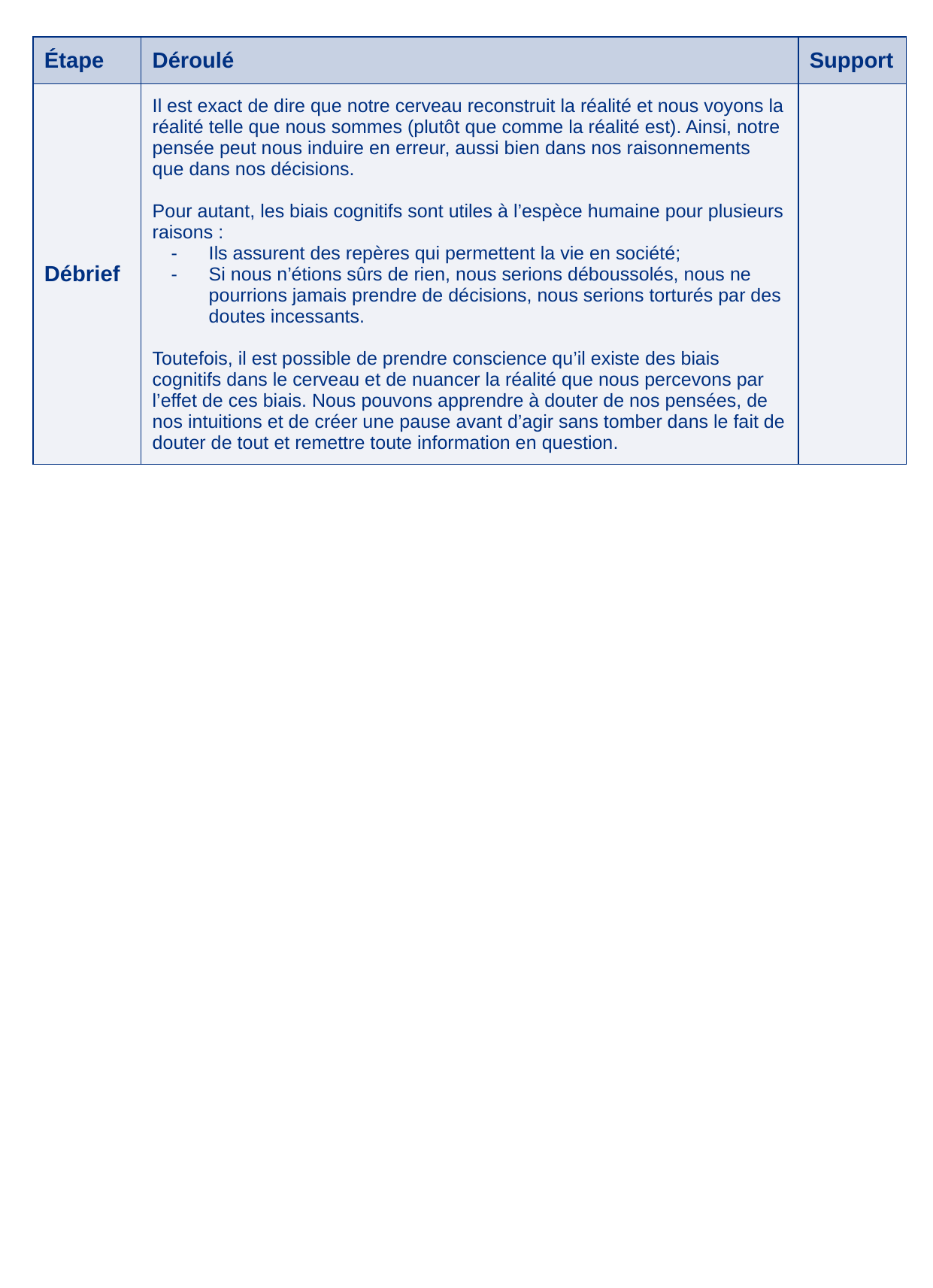

| Étape | Déroulé | Support |
| --- | --- | --- |
| Débrief | Il est exact de dire que notre cerveau reconstruit la réalité et nous voyons la réalité telle que nous sommes (plutôt que comme la réalité est). Ainsi, notre pensée peut nous induire en erreur, aussi bien dans nos raisonnements que dans nos décisions. Pour autant, les biais cognitifs sont utiles à l’espèce humaine pour plusieurs raisons : Ils assurent des repères qui permettent la vie en société; Si nous n’étions sûrs de rien, nous serions déboussolés, nous ne pourrions jamais prendre de décisions, nous serions torturés par des doutes incessants. Toutefois, il est possible de prendre conscience qu’il existe des biais cognitifs dans le cerveau et de nuancer la réalité que nous percevons par l’effet de ces biais. Nous pouvons apprendre à douter de nos pensées, de nos intuitions et de créer une pause avant d’agir sans tomber dans le fait de douter de tout et remettre toute information en question. |  |